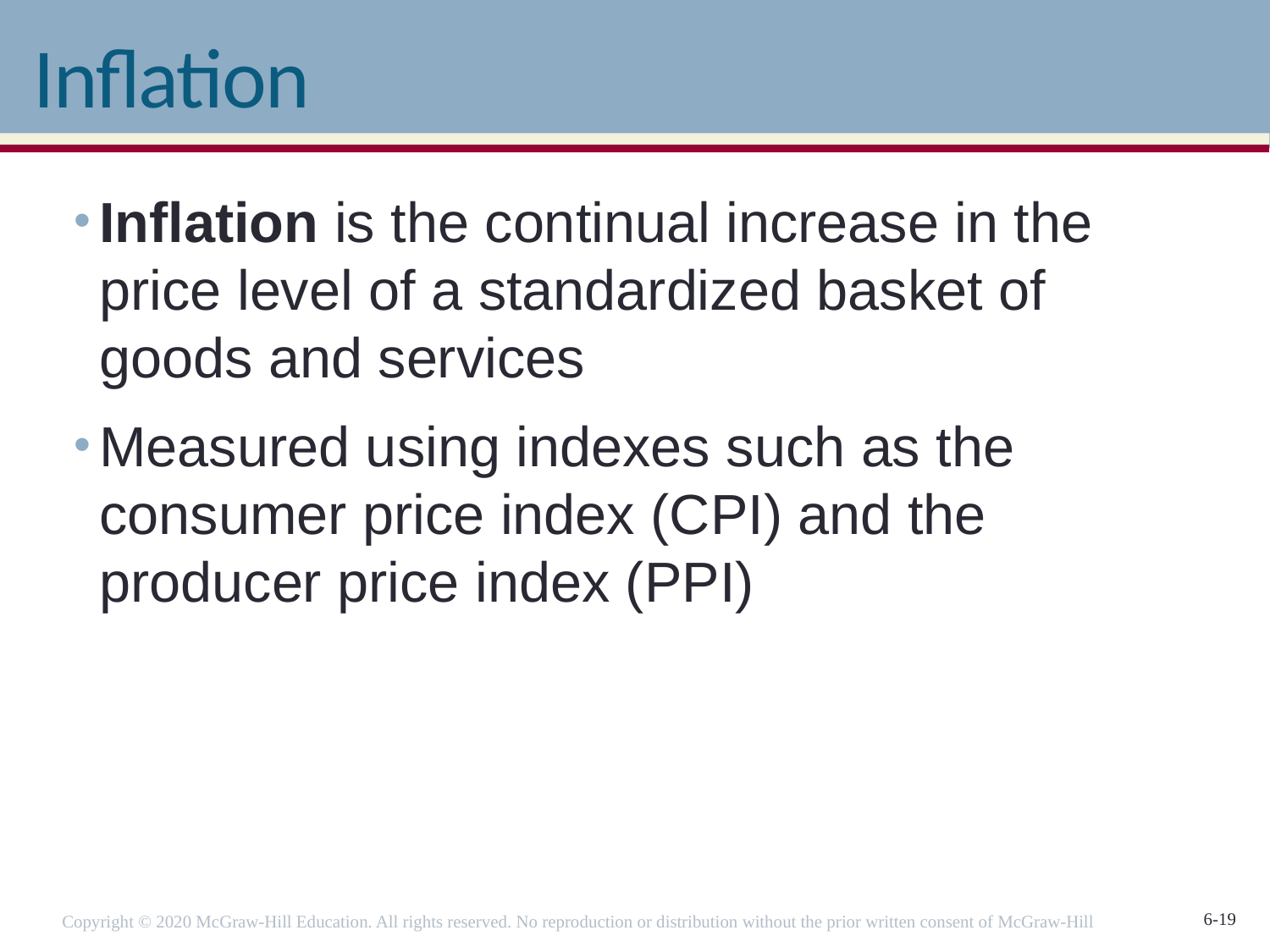

# Inflation
Inflation is the continual increase in the price level of a standardized basket of goods and services
Measured using indexes such as the consumer price index (CPI) and the producer price index (PPI)
Copyright © 2020 McGraw-Hill Education. All rights reserved. No reproduction or distribution without the prior written consent of McGraw-Hill Education.